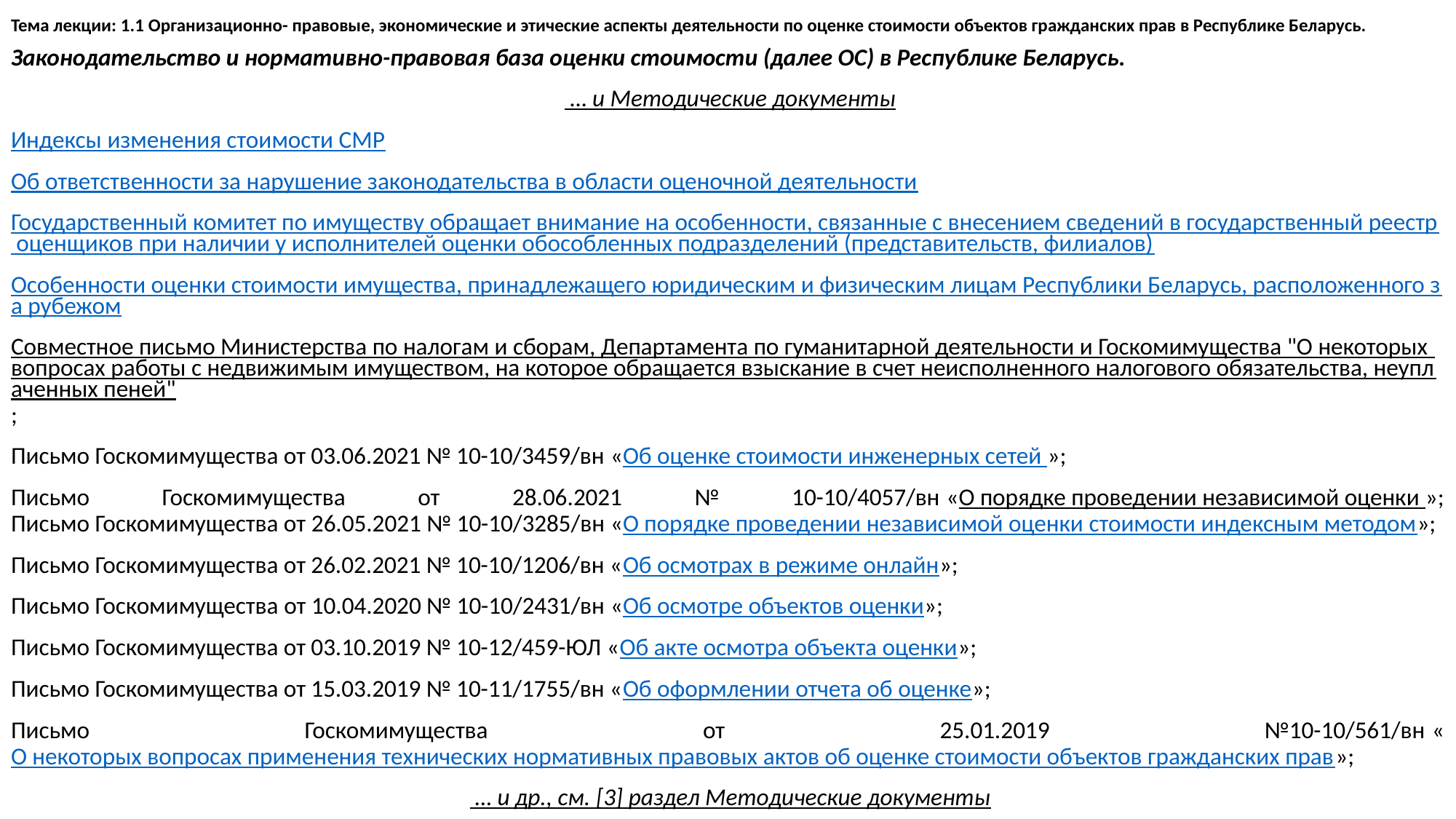

# Тема лекции: 1.1 Организационно- правовые, экономические и этические аспекты деятельности по оценке стоимости объектов гражданских прав в Республике Беларусь.
Законодательство и нормативно-правовая база оценки стоимости (далее ОС) в Республике Беларусь.
  … и Методические документы
Индексы изменения стоимости СМР
Об ответственности за нарушение законодательства в области оценочной деятельности
Государственный комитет по имуществу обращает внимание на особенности, связанные с внесением сведений в государственный реестр оценщиков при наличии у исполнителей оценки обособленных подразделений (представительств, филиалов)
Особенности оценки стоимости имущества, принадлежащего юридическим и физическим лицам Республики Беларусь, расположенного за рубежом
Совместное письмо Министерства по налогам и сборам, Департамента по гуманитарной деятельности и Госкомимущества "О некоторых вопросах работы с недвижимым имуществом, на которое обращается взыскание в счет неисполненного налогового обязательства, неуплаченных пеней";
Письмо Госкомимущества от 03.06.2021 № 10-10/3459/вн «Об оценке стоимости инженерных сетей »;
Письмо Госкомимущества от 28.06.2021 № 10-10/4057/вн «О порядке проведении независимой оценки »;
Письмо Госкомимущества от 26.05.2021 № 10-10/3285/вн «О порядке проведении независимой оценки стоимости индексным методом»;
Письмо Госкомимущества от 26.02.2021 № 10-10/1206/вн «Об осмотрах в режиме онлайн»;
Письмо Госкомимущества от 10.04.2020 № 10-10/2431/вн «Об осмотре объектов оценки»;
Письмо Госкомимущества от 03.10.2019 № 10-12/459-ЮЛ «Об акте осмотра объекта оценки»;
Письмо Госкомимущества от 15.03.2019 № 10-11/1755/вн «Об оформлении отчета об оценке»;
Письмо Госкомимущества от 25.01.2019 №10-10/561/вн «О некоторых вопросах применения технических нормативных правовых актов об оценке стоимости объектов гражданских прав»;
  … и др., см. [3] раздел Методические документы